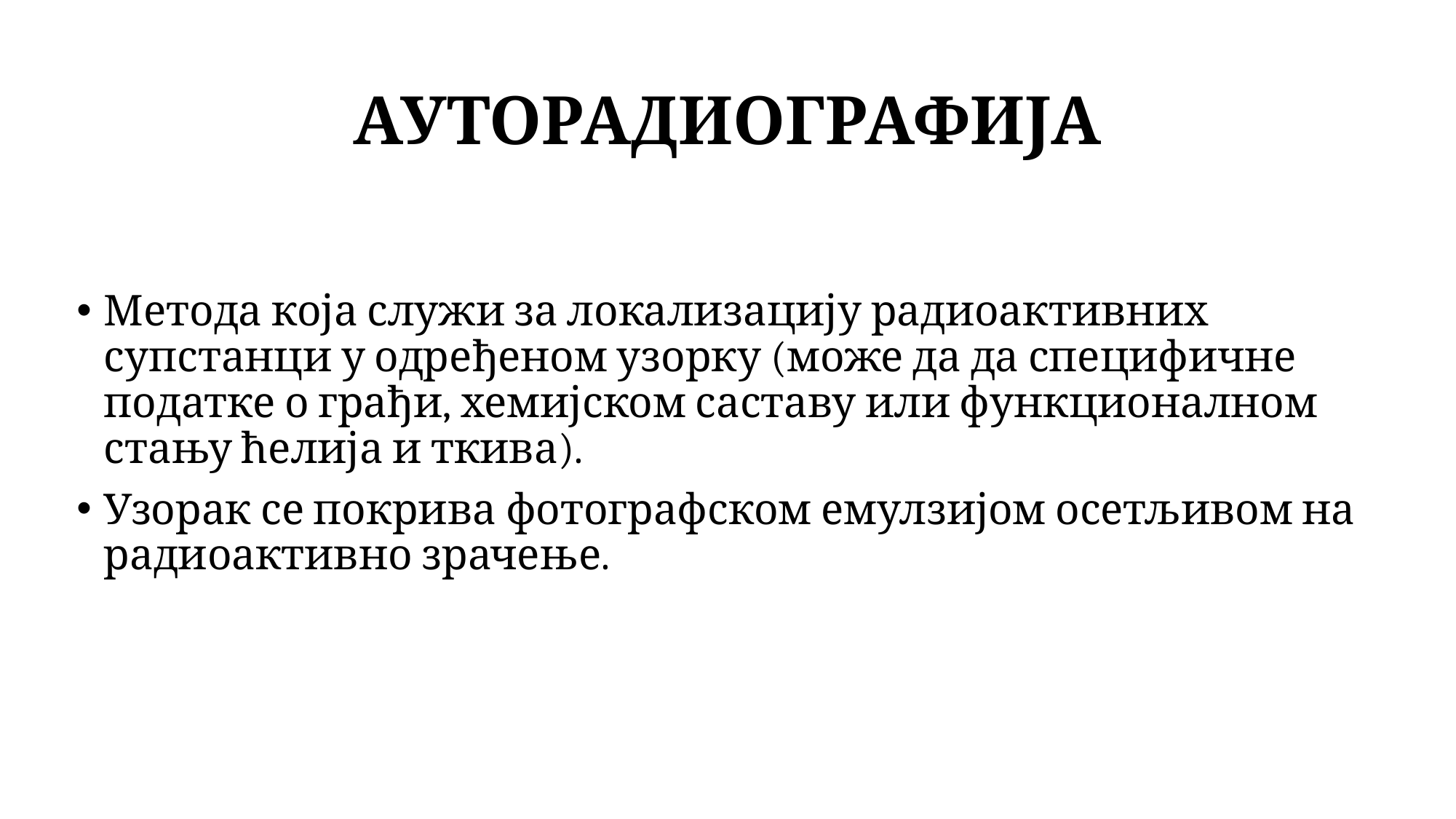

# АУТОРАДИОГРАФИЈА

Метода која служи за локализацију радиоактивних супстанци у одређеном узорку (може да да специфичне податке о грађи, хемијском саставу или функционалном стању ћелија и ткива).
Узорак се покрива фотографском емулзијом осетљивом на радиоактивно зрачење.